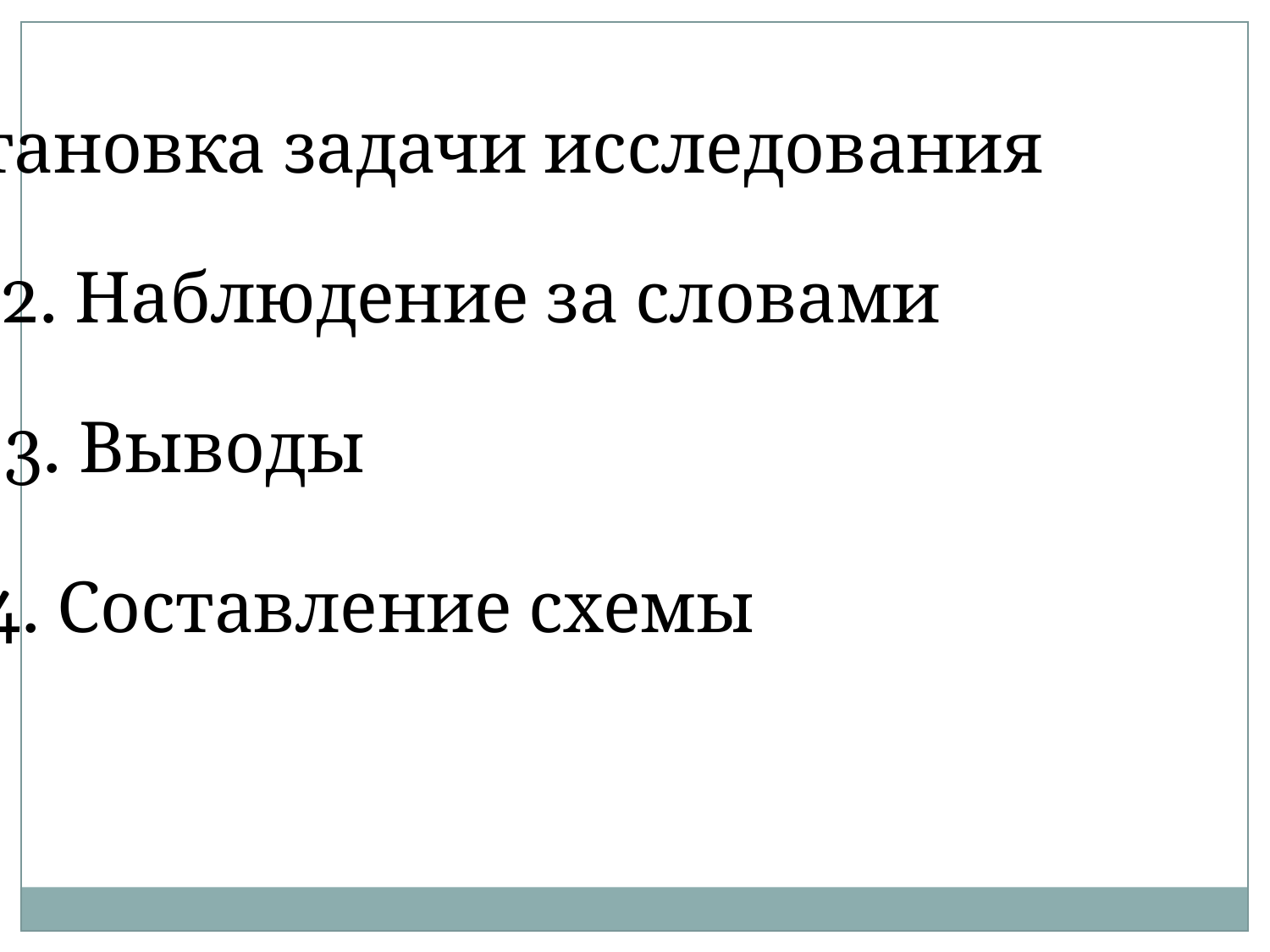

1. Постановка задачи исследования

2. Наблюдение за словами
3. Выводы
4. Составление схемы